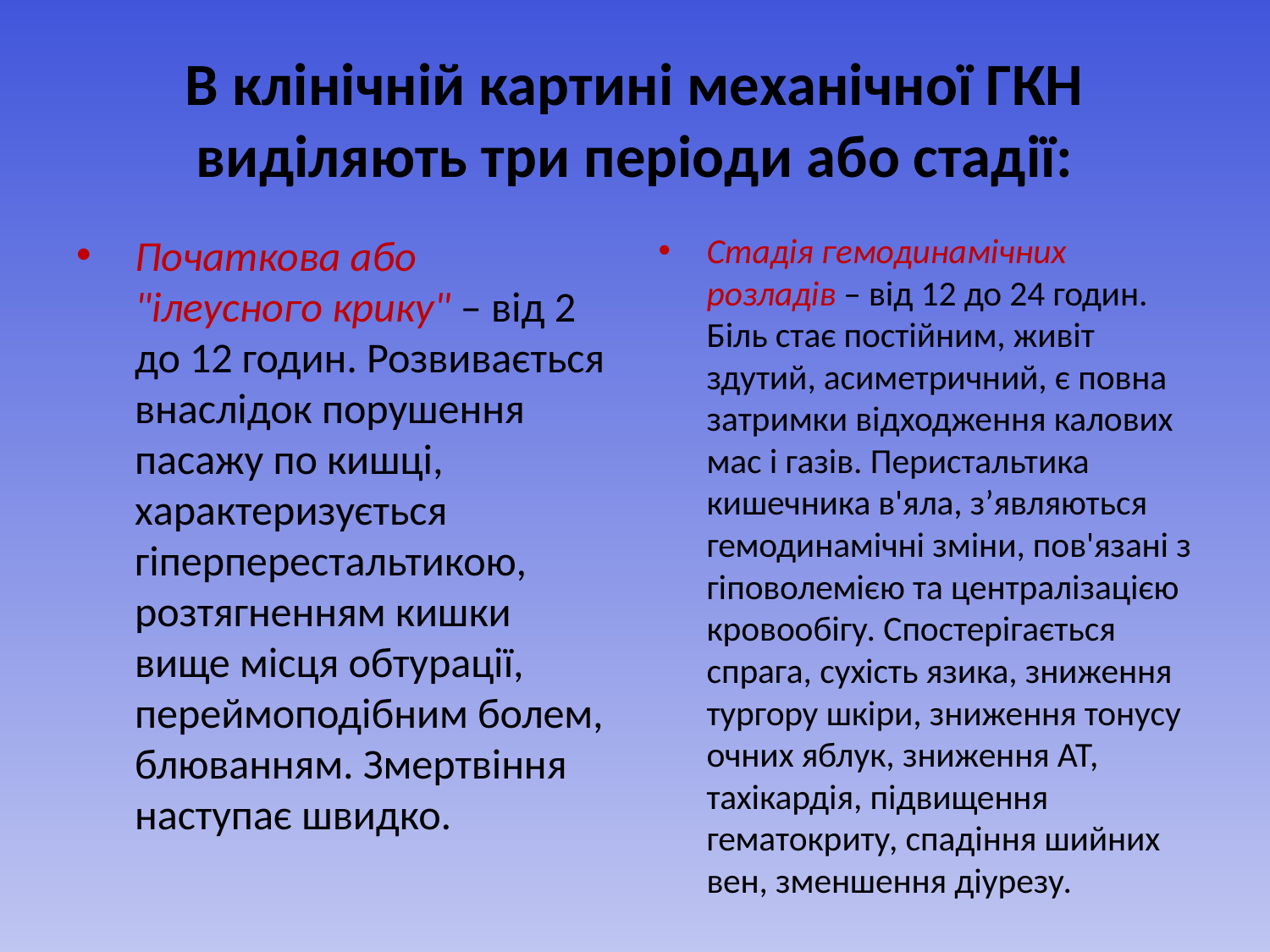

# В клінічній картині механічної ГКН виділяють три періоди або стадії:
Початкова або "ілеусного крику" – від 2 до 12 годин. Розвивається внаслідок порушення пасажу по кишці, характеризується гіперперестальтикою, розтягненням кишки вище місця обтурації, переймоподібним болем, блюванням. Змертвіння наступає швидко.
Стадія гемодинамічних розладів – від 12 до 24 годин. Біль стає постійним, живіт здутий, асиметричний, є повна затримки відходження калових мас і газів. Перистальтика кишечника в'яла, з’являються гемодинамічні зміни, пов'язані з гіповолемією та централізацією кровообігу. Спостерігається спрага, сухість язика, зниження тургору шкіри, зниження тонусу очних яблук, зниження АТ, тахікардія, підвищення гематокриту, спадіння шийних вен, зменшення діурезу.